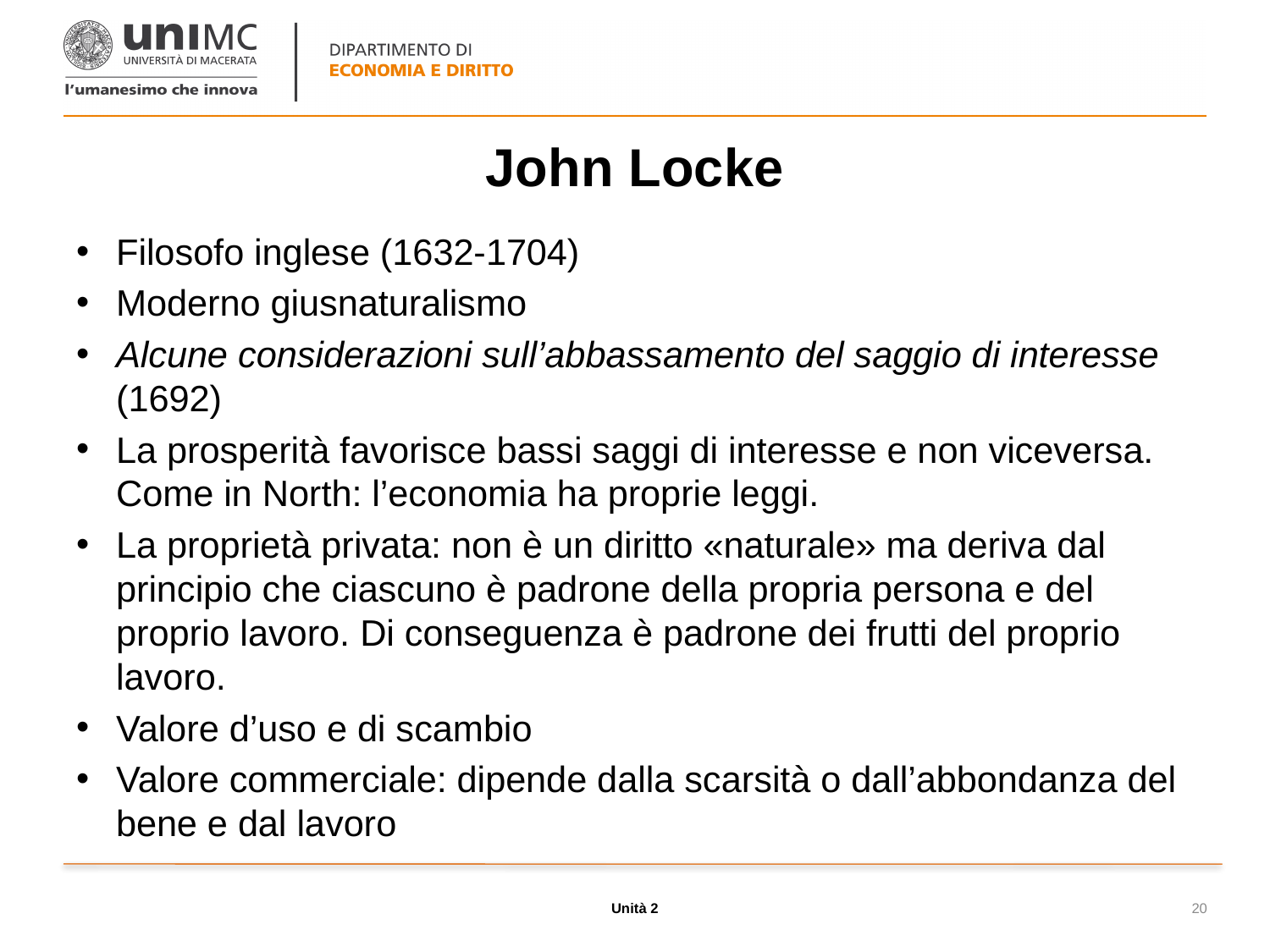

# John Locke
Filosofo inglese (1632-1704)
Moderno giusnaturalismo
Alcune considerazioni sull’abbassamento del saggio di interesse (1692)
La prosperità favorisce bassi saggi di interesse e non viceversa. Come in North: l’economia ha proprie leggi.
La proprietà privata: non è un diritto «naturale» ma deriva dal principio che ciascuno è padrone della propria persona e del proprio lavoro. Di conseguenza è padrone dei frutti del proprio lavoro.
Valore d’uso e di scambio
Valore commerciale: dipende dalla scarsità o dall’abbondanza del bene e dal lavoro
Unità 2
20